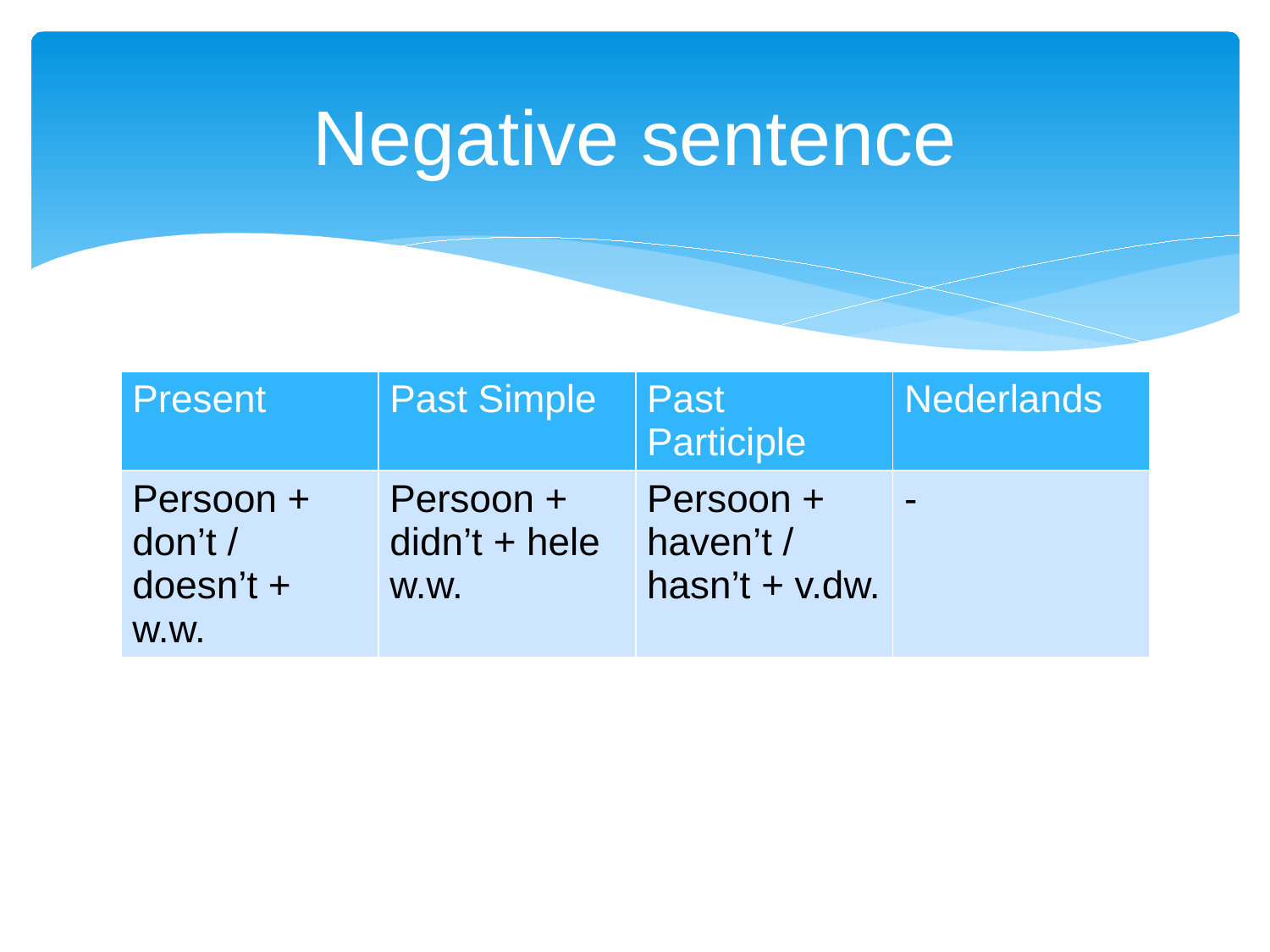

# Negative sentence
| Present | Past Simple | Past Participle | Nederlands |
| --- | --- | --- | --- |
| Persoon + don’t / doesn’t + w.w. | Persoon + didn’t + hele w.w. | Persoon + haven’t / hasn’t + v.dw. | - |